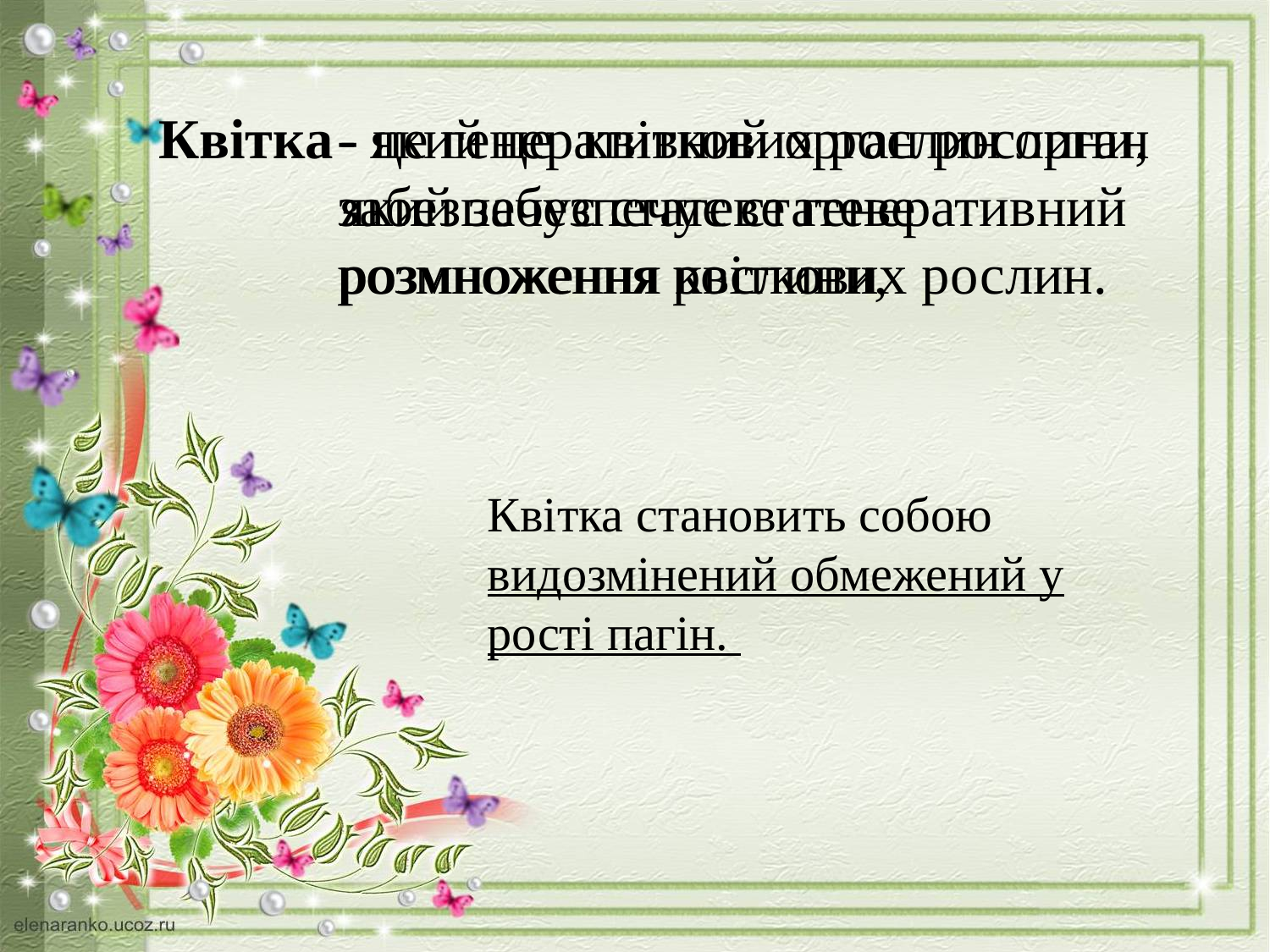

Квітка
- який це  квіткових рослин орган забезпечує статеве генеративний розмноження рослини,
- це генеративний орган рослини, який забезпечує статеве розмноження квіткових рослин.
Квітка становить собою видозмінений обмежений у рості пагін.